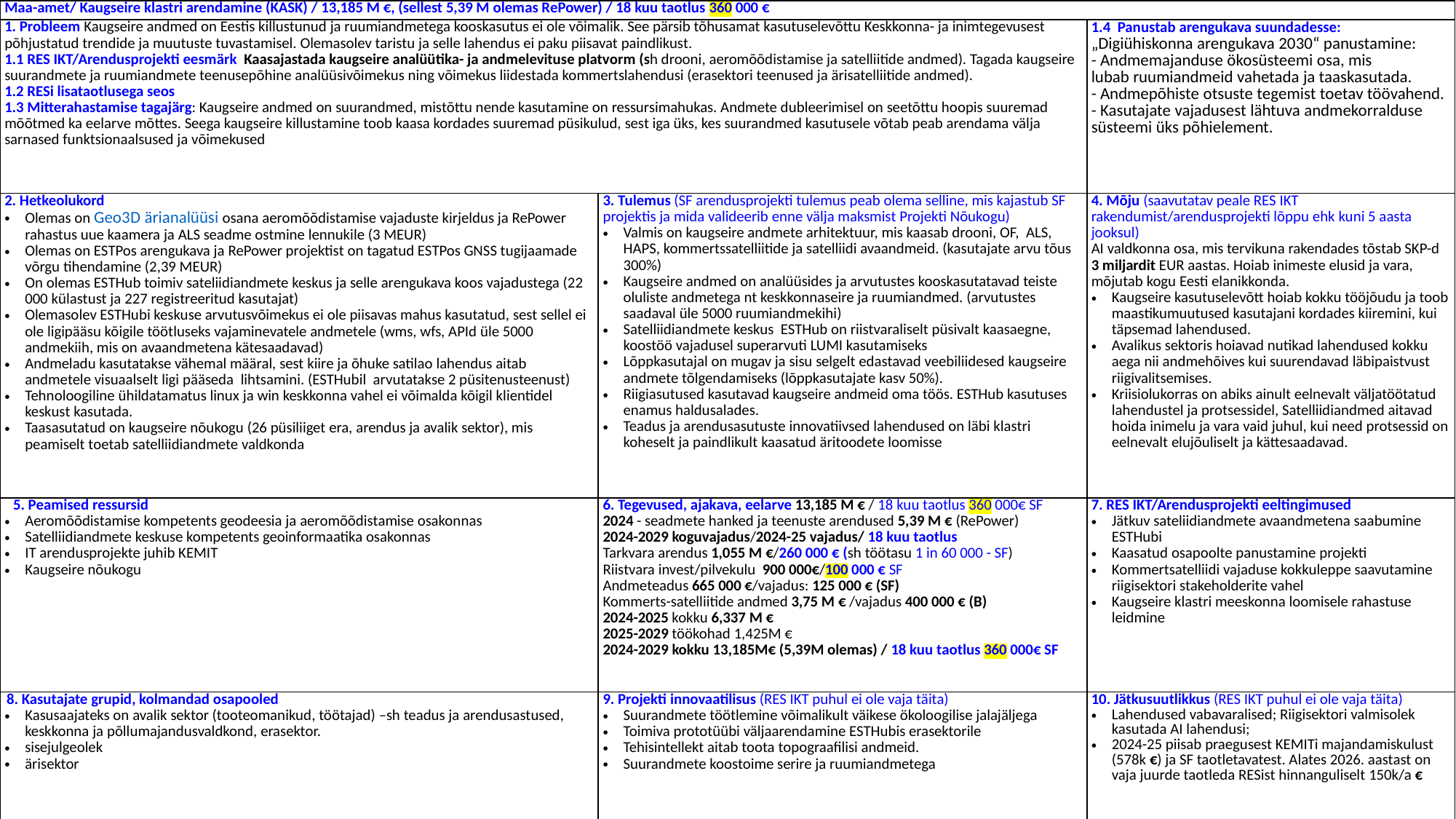

| Maa-amet/ Kaugseire klastri arendamine (KASK) / 13,185 M €, (sellest 5,39 M olemas RePower) / 18 kuu taotlus 360 000 € |  |  |
| --- | --- | --- |
| 1. Probleem Kaugseire andmed on Eestis killustunud ja ruumiandmetega kooskasutus ei ole võimalik. See pärsib tõhusamat kasutuselevõttu Keskkonna- ja inimtegevusest põhjustatud trendide ja muutuste tuvastamisel. Olemasolev taristu ja selle lahendus ei paku piisavat paindlikust. 1.1 RES IKT/Arendusprojekti eesmärk  Kaasajastada kaugseire analüütika- ja andmelevituse platvorm (sh drooni, aeromõõdistamise ja satelliitide andmed). Tagada kaugseire suurandmete ja ruumiandmete teenusepõhine analüüsivõimekus ning võimekus liidestada kommertslahendusi (erasektori teenused ja ärisatelliitide andmed).    1.2 RESi lisataotlusega seos  1.3 Mitterahastamise tagajärg: Kaugseire andmed on suurandmed, mistõttu nende kasutamine on ressursimahukas. Andmete dubleerimisel on seetõttu hoopis suuremad mõõtmed ka eelarve mõttes. Seega kaugseire killustamine toob kaasa kordades suuremad püsikulud, sest iga üks, kes suurandmed kasutusele võtab peab arendama välja sarnased funktsionaalsused ja võimekused |  | 1.4  Panustab arengukava suundadesse:   „Digiühiskonna arengukava 2030“ panustamine: - Andmemajanduse ökosüsteemi osa, mis lubab ruumiandmeid vahetada ja taaskasutada. - Andmepõhiste otsuste tegemist toetav töövahend.  - Kasutajate vajadusest lähtuva andmekorralduse  süsteemi üks põhielement. |
| 2. Hetkeolukord Olemas on Geo3D ärianalüüsi osana aeromõõdistamise vajaduste kirjeldus ja RePower rahastus uue kaamera ja ALS seadme ostmine lennukile (3 MEUR) Olemas on ESTPos arengukava ja RePower projektist on tagatud ESTPos GNSS tugijaamade võrgu tihendamine (2,39 MEUR) On olemas ESTHub toimiv sateliidiandmete keskus ja selle arengukava koos vajadustega (22 000 külastust ja 227 registreeritud kasutajat) Olemasolev ESTHubi keskuse arvutusvõimekus ei ole piisavas mahus kasutatud, sest sellel ei ole ligipääsu kõigile töötluseks vajaminevatele andmetele (wms, wfs, APId üle 5000 andmekiih, mis on avaandmetena kätesaadavad) Andmeladu kasutatakse vähemal määral, sest kiire ja õhuke satilao lahendus aitab andmetele visuaalselt ligi pääseda  lihtsamini. (ESTHubil arvutatakse 2 püsitenusteenust) Tehnoloogiline ühildatamatus linux ja win keskkonna vahel ei võimalda kõigil klientidel keskust kasutada. Taasasutatud on kaugseire nõukogu (26 püsiliiget era, arendus ja avalik sektor), mis peamiselt toetab satelliidiandmete valdkonda | 3. Tulemus (SF arendusprojekti tulemus peab olema selline, mis kajastub SF projektis ja mida valideerib enne välja maksmist Projekti Nõukogu) Valmis on kaugseire andmete arhitektuur, mis kaasab drooni, OF,  ALS, HAPS, kommertssatelliitide ja satelliidi avaandmeid. (kasutajate arvu tõus 300%) Kaugseire andmed on analüüsides ja arvutustes kooskasutatavad teiste oluliste andmetega nt keskkonnaseire ja ruumiandmed. (arvutustes saadaval üle 5000 ruumiandmekihi) Satelliidiandmete keskus  ESTHub on riistvaraliselt püsivalt kaasaegne, koostöö vajadusel superarvuti LUMI kasutamiseks Lõppkasutajal on mugav ja sisu selgelt edastavad veebiliidesed kaugseire andmete tõlgendamiseks (lõppkasutajate kasv 50%). Riigiasutused kasutavad kaugseire andmeid oma töös. ESTHub kasutuses enamus haldusalades. Teadus ja arendusasutuste innovatiivsed lahendused on läbi klastri koheselt ja paindlikult kaasatud äritoodete loomisse | 4. Mõju (saavutatav peale RES IKT rakendumist/arendusprojekti lõppu ehk kuni 5 aasta jooksul) AI valdkonna osa, mis tervikuna rakendades tõstab SKP-d 3 miljardit EUR aastas. Hoiab inimeste elusid ja vara, mõjutab kogu Eesti elanikkonda. Kaugseire kasutuselevõtt hoiab kokku tööjõudu ja toob maastikumuutused kasutajani kordades kiiremini, kui täpsemad lahendused. Avalikus sektoris hoiavad nutikad lahendused kokku aega nii andmehõives kui suurendavad läbipaistvust riigivalitsemises. Kriisiolukorras on abiks ainult eelnevalt väljatöötatud lahendustel ja protsessidel, Satelliidiandmed aitavad hoida inimelu ja vara vaid juhul, kui need protsessid on eelnevalt elujõuliselt ja kättesaadavad. |
| 5. Peamised ressursid  Aeromõõdistamise kompetents geodeesia ja aeromõõdistamise osakonnas Satelliidiandmete keskuse kompetents geoinformaatika osakonnas IT arendusprojekte juhib KEMIT Kaugseire nõukogu | 6. Tegevused, ajakava, eelarve 13,185 M € / 18 kuu taotlus 360 000€ SF 2024 - seadmete hanked ja teenuste arendused 5,39 M € (RePower) 2024-2029 koguvajadus/2024-25 vajadus/ 18 kuu taotlus Tarkvara arendus 1,055 M €/260 000 € (sh töötasu 1 in 60 000 - SF) Riistvara invest/pilvekulu  900 000€/100 000 € SF Andmeteadus 665 000 €/vajadus: 125 000 € (SF) Kommerts-satelliitide andmed 3,75 M € /vajadus 400 000 € (B) 2024-2025 kokku 6,337 M € 2025-2029 töökohad 1,425M € 2024-2029 kokku 13,185M€ (5,39M olemas) / 18 kuu taotlus 360 000€ SF | 7. RES IKT/Arendusprojekti eeltingimused Jätkuv sateliidiandmete avaandmetena saabumine ESTHubi Kaasatud osapoolte panustamine projekti Kommertsatelliidi vajaduse kokkuleppe saavutamine riigisektori stakeholderite vahel Kaugseire klastri meeskonna loomisele rahastuse leidmine |
| 8. Kasutajate grupid, kolmandad osapooled Kasusaajateks on avalik sektor (tooteomanikud, töötajad) –sh teadus ja arendusastused, keskkonna ja põllumajandusvaldkond, erasektor. sisejulgeolek ärisektor | 9. Projekti innovaatilisus (RES IKT puhul ei ole vaja täita) Suurandmete töötlemine võimalikult väikese ökoloogilise jalajäljega Toimiva prototüübi väljaarendamine ESTHubis erasektorile Tehisintellekt aitab toota topograafilisi andmeid. Suurandmete koostoime serire ja ruumiandmetega | 10. Jätkusuutlikkus (RES IKT puhul ei ole vaja täita) Lahendused vabavaralised; Riigisektori valmisolek kasutada AI lahendusi; 2024-25 piisab praegusest KEMITi majandamiskulust (578k €) ja SF taotletavatest. Alates 2026. aastast on vaja juurde taotleda RESist hinnanguliselt 150k/a € |